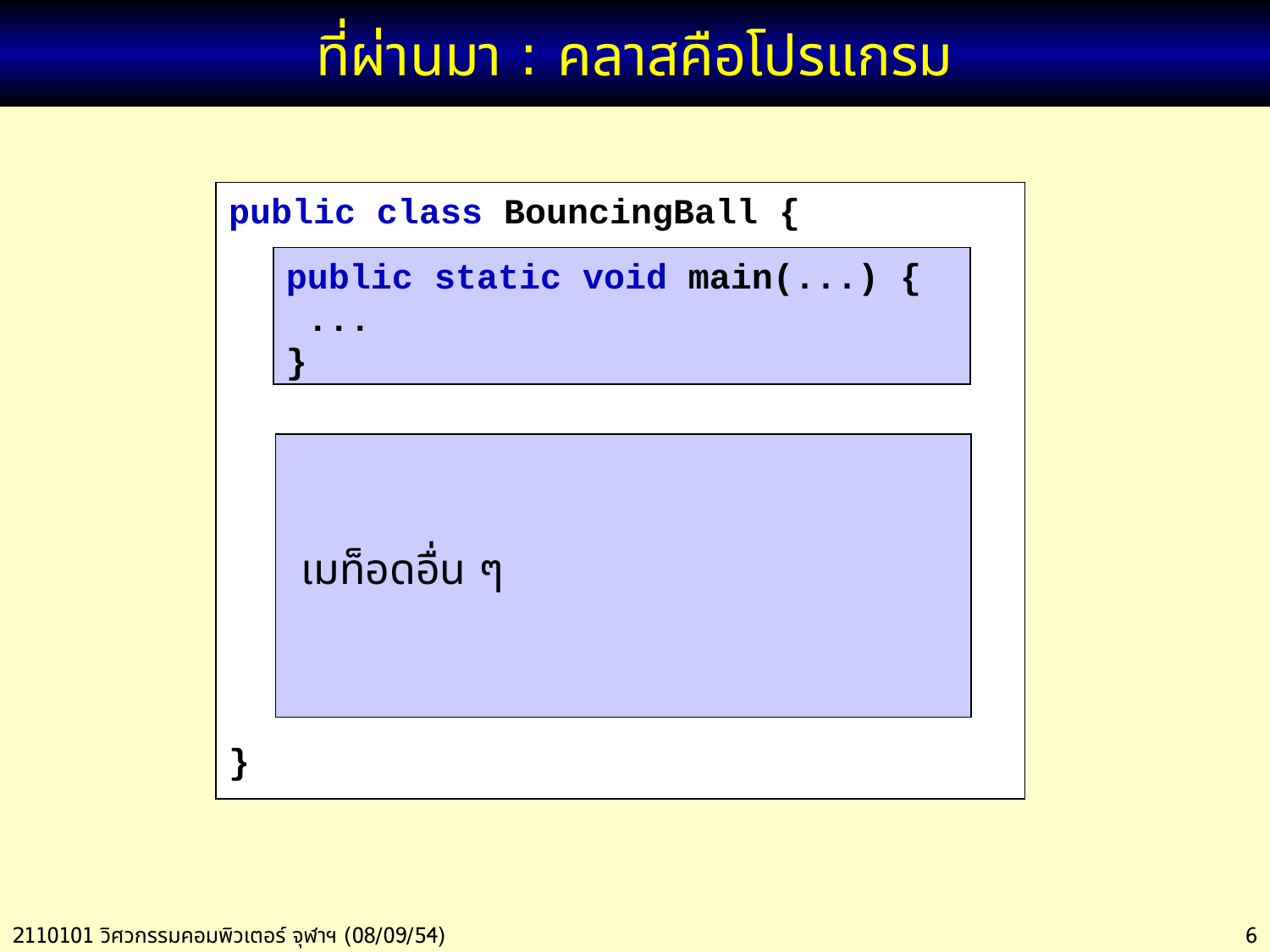

# ที่ผ่านมา : คลาสคือโปรแกรม
public class BouncingBall {

}
public static void main(...) {
 ...
}

 เมท็อดอื่น ๆ